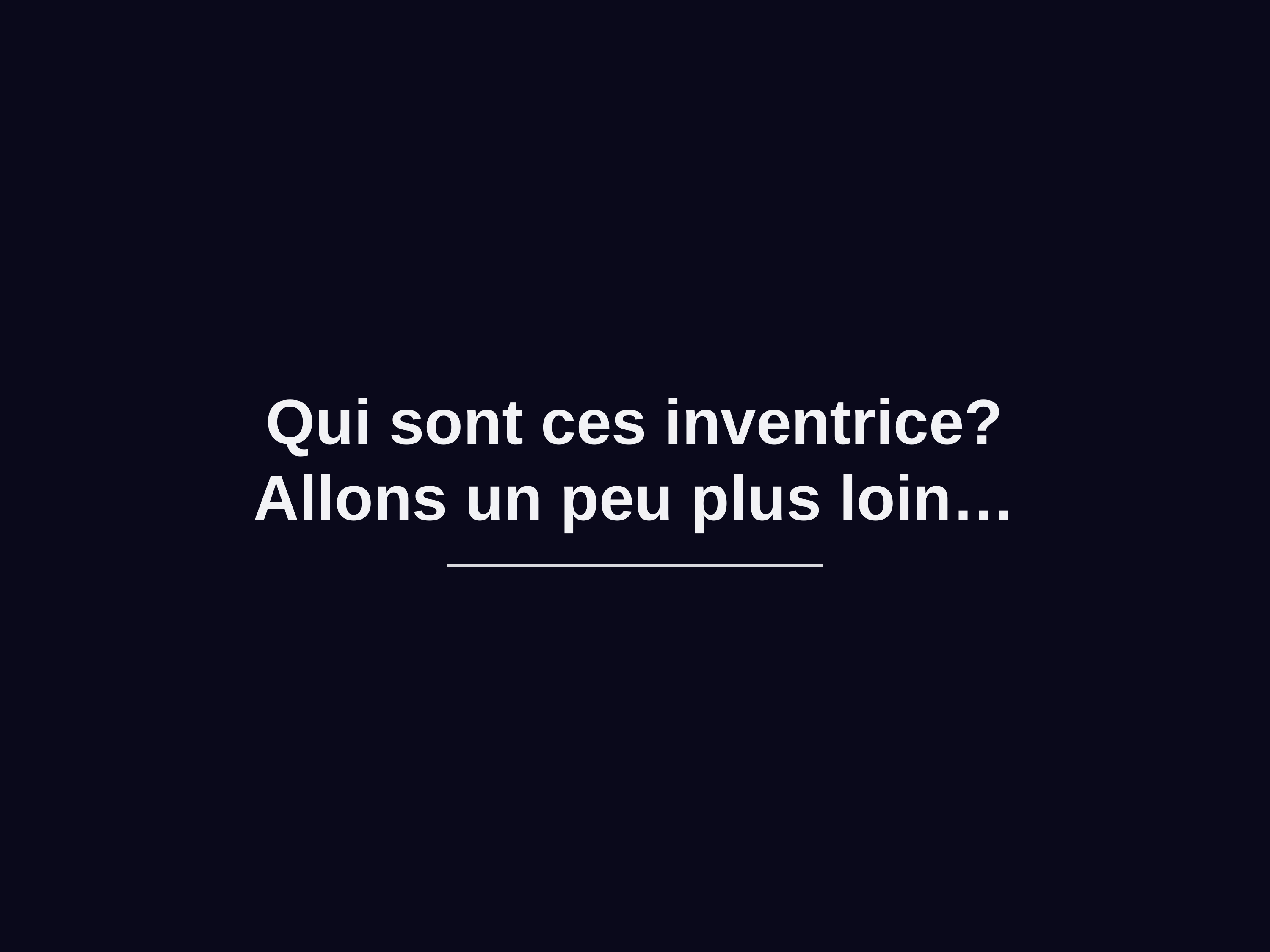

Qui sont ces inventrice?
Allons un peu plus loin…